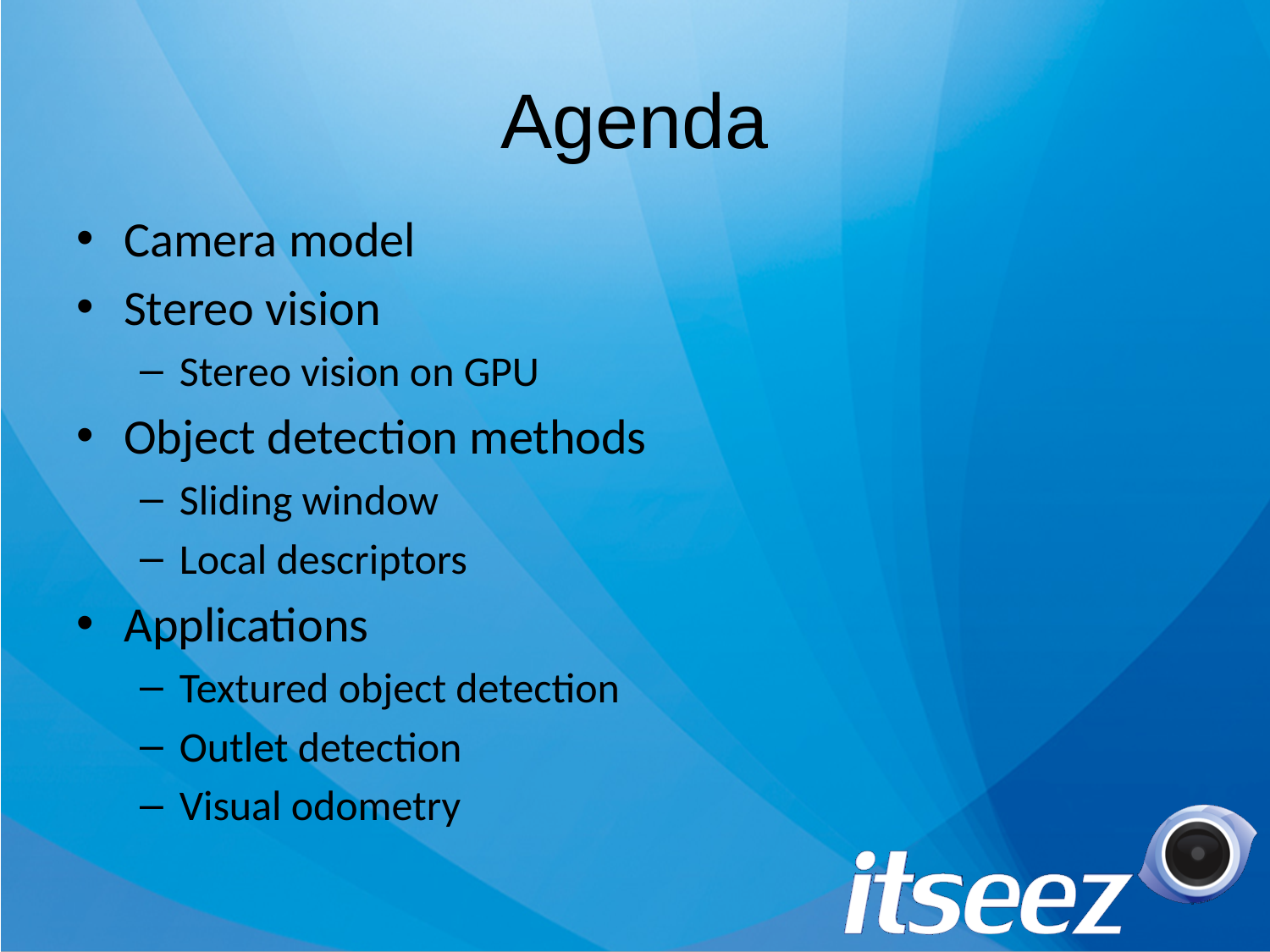

# Agenda
Camera model
Stereo vision
Stereo vision on GPU
Object detection methods
Sliding window
Local descriptors
Applications
Textured object detection
Outlet detection
Visual odometry